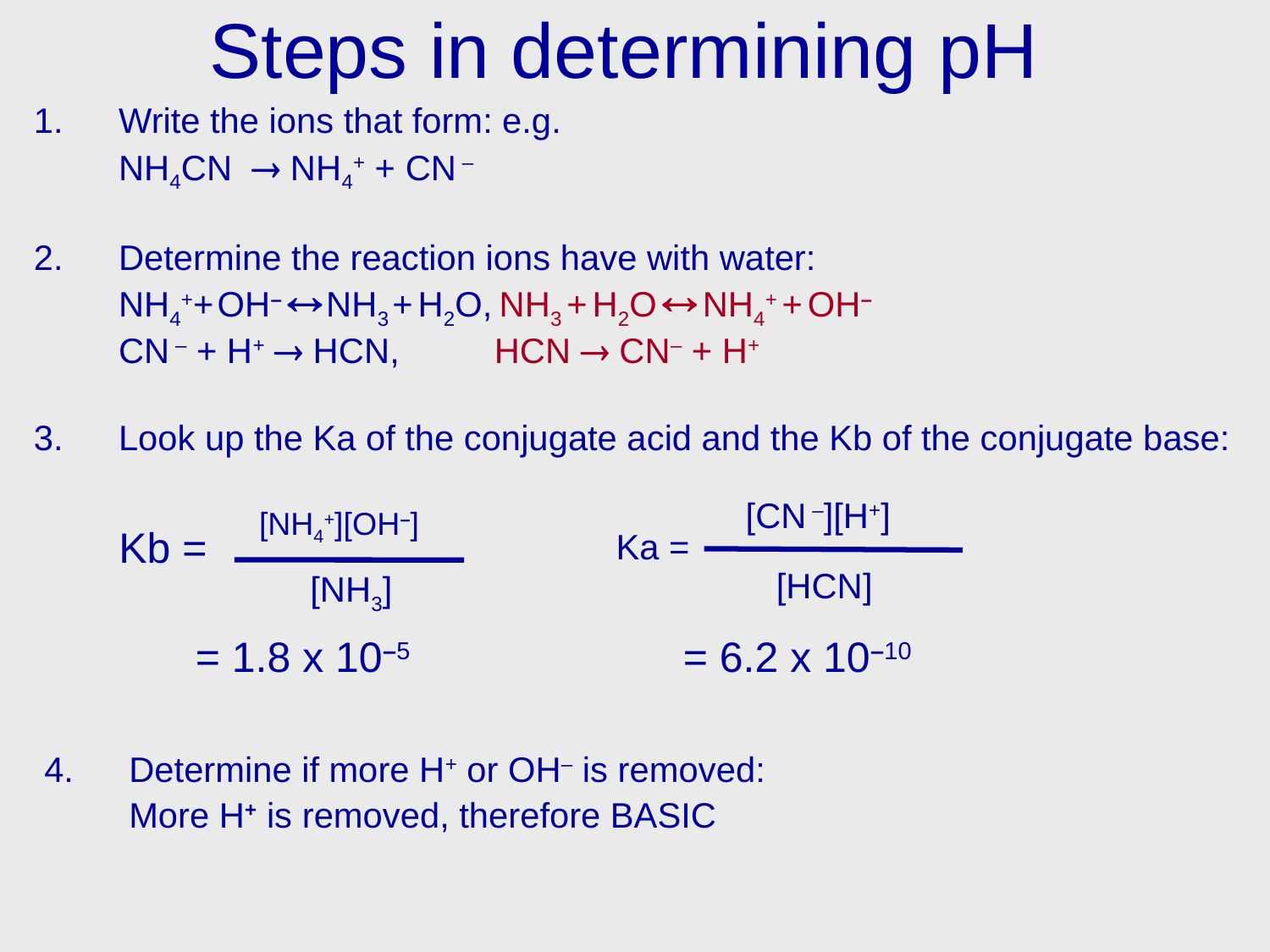

# Steps in determining pH
Write the ions that form: e.g.
	NH4CN  → NH4+ + CN –

Determine the reaction ions have with water:
	NH4++ OH– ↔ NH3 + H2O, NH3 + H2O ↔ NH4+ + OH–
	CN – + H+ → HCN,          HCN → CN– + H+

Look up the Ka of the conjugate acid and the Kb of the conjugate base:
[CN –][H+]
Ka =

 [HCN]
[NH4+][OH–]
Kb =

[NH3]
= 1.8 x 10–5
= 6.2 x 10–10
Determine if more H+ or OH– is removed:
	More H+ is removed, therefore BASIC